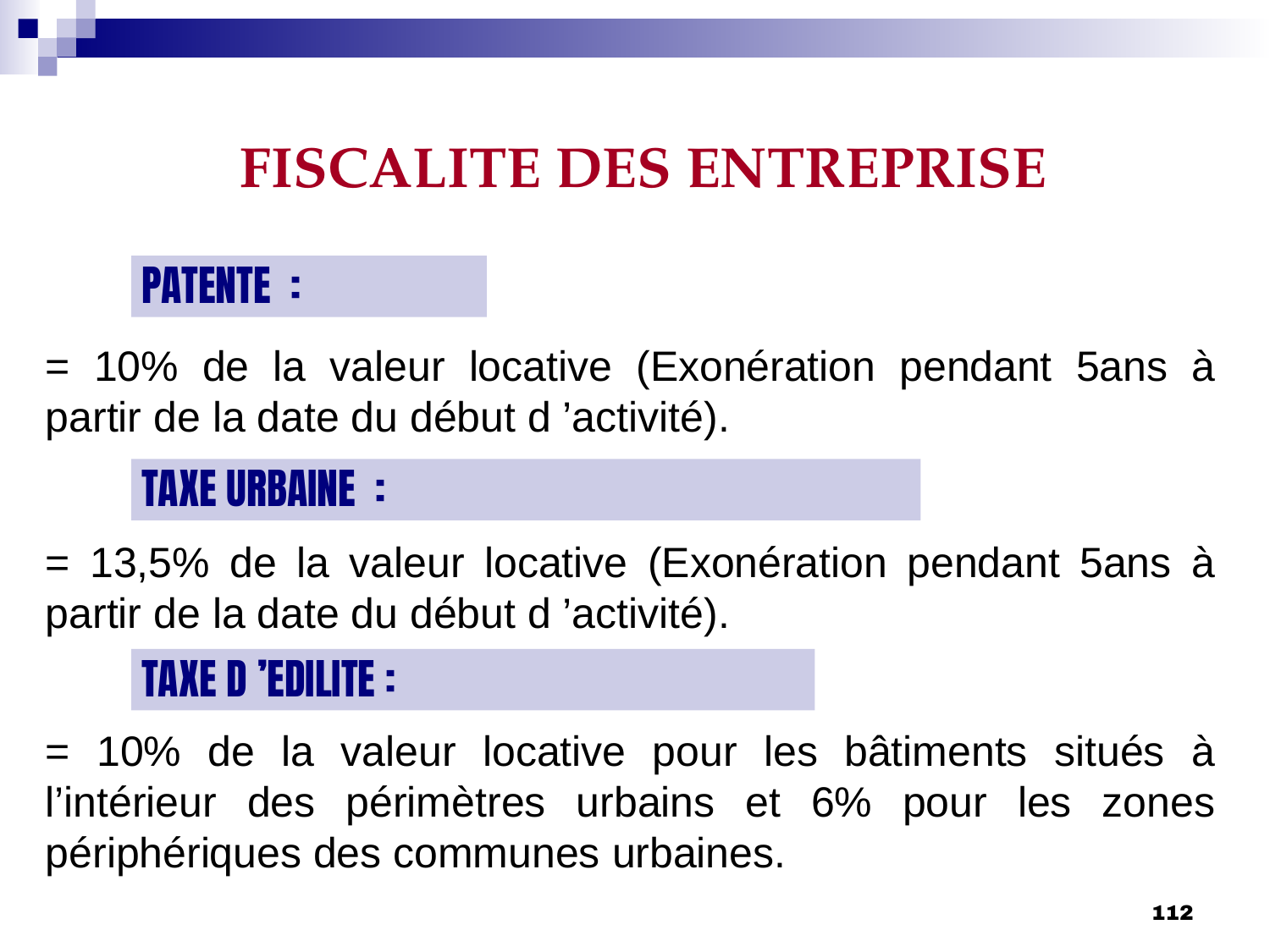

# FISCALITE DES ENTREPRISE
PATENTE  :
= 10% de la valeur locative (Exonération pendant 5ans à partir de la date du début d ’activité).
TAXE URBAINE  :
= 13,5% de la valeur locative (Exonération pendant 5ans à partir de la date du début d ’activité).
TAXE D ’EDILITE :
= 10% de la valeur locative pour les bâtiments situés à l’intérieur des périmètres urbains et 6% pour les zones périphériques des communes urbaines.
112